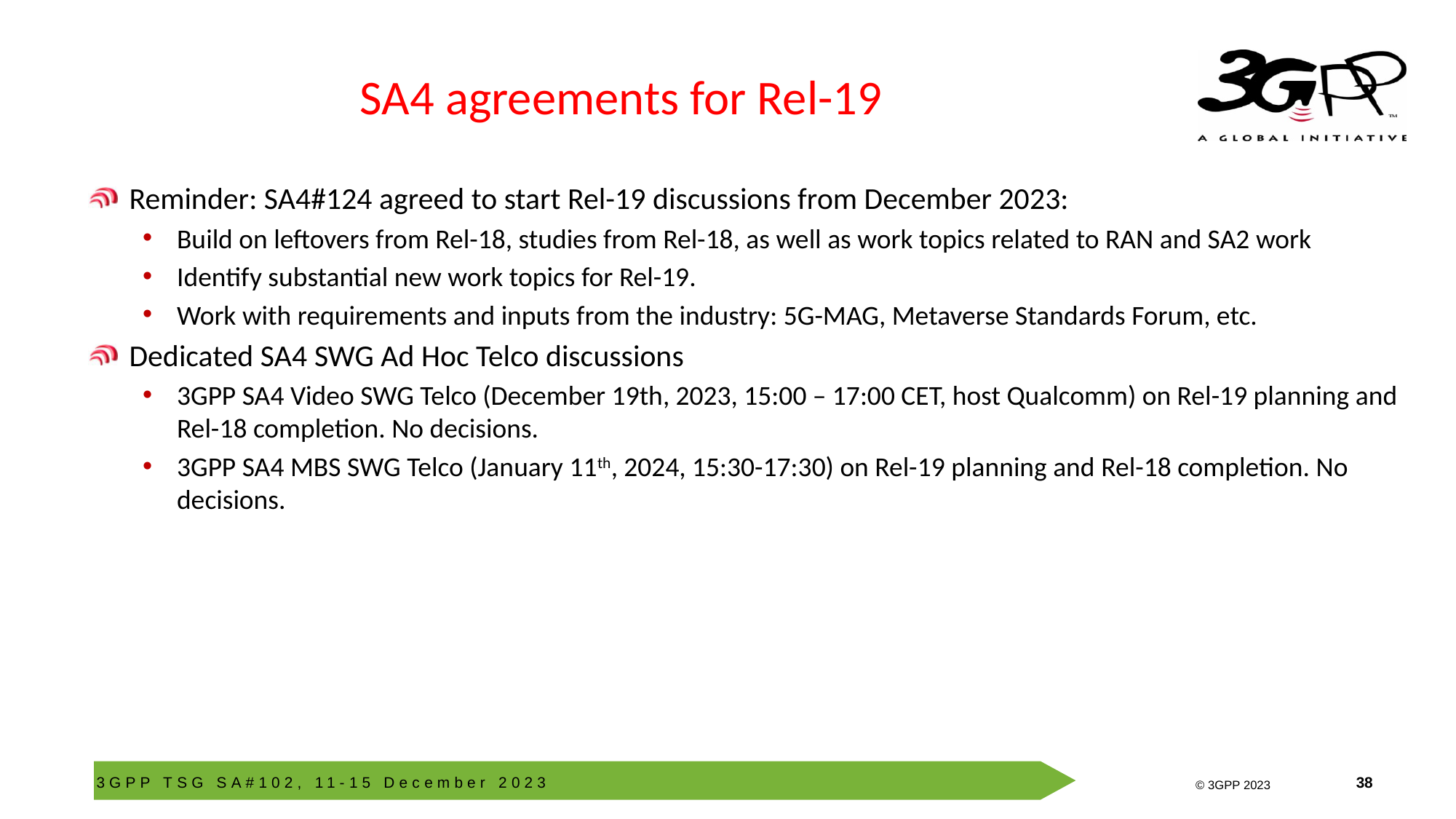

# SA4 agreements for Rel-19
Reminder: SA4#124 agreed to start Rel-19 discussions from December 2023:
Build on leftovers from Rel-18, studies from Rel-18, as well as work topics related to RAN and SA2 work
Identify substantial new work topics for Rel-19.
Work with requirements and inputs from the industry: 5G-MAG, Metaverse Standards Forum, etc.
Dedicated SA4 SWG Ad Hoc Telco discussions
3GPP SA4 Video SWG Telco (December 19th, 2023, 15:00 – 17:00 CET, host Qualcomm) on Rel-19 planning and Rel-18 completion. No decisions.
3GPP SA4 MBS SWG Telco (January 11th, 2024, 15:30-17:30) on Rel-19 planning and Rel-18 completion. No decisions.